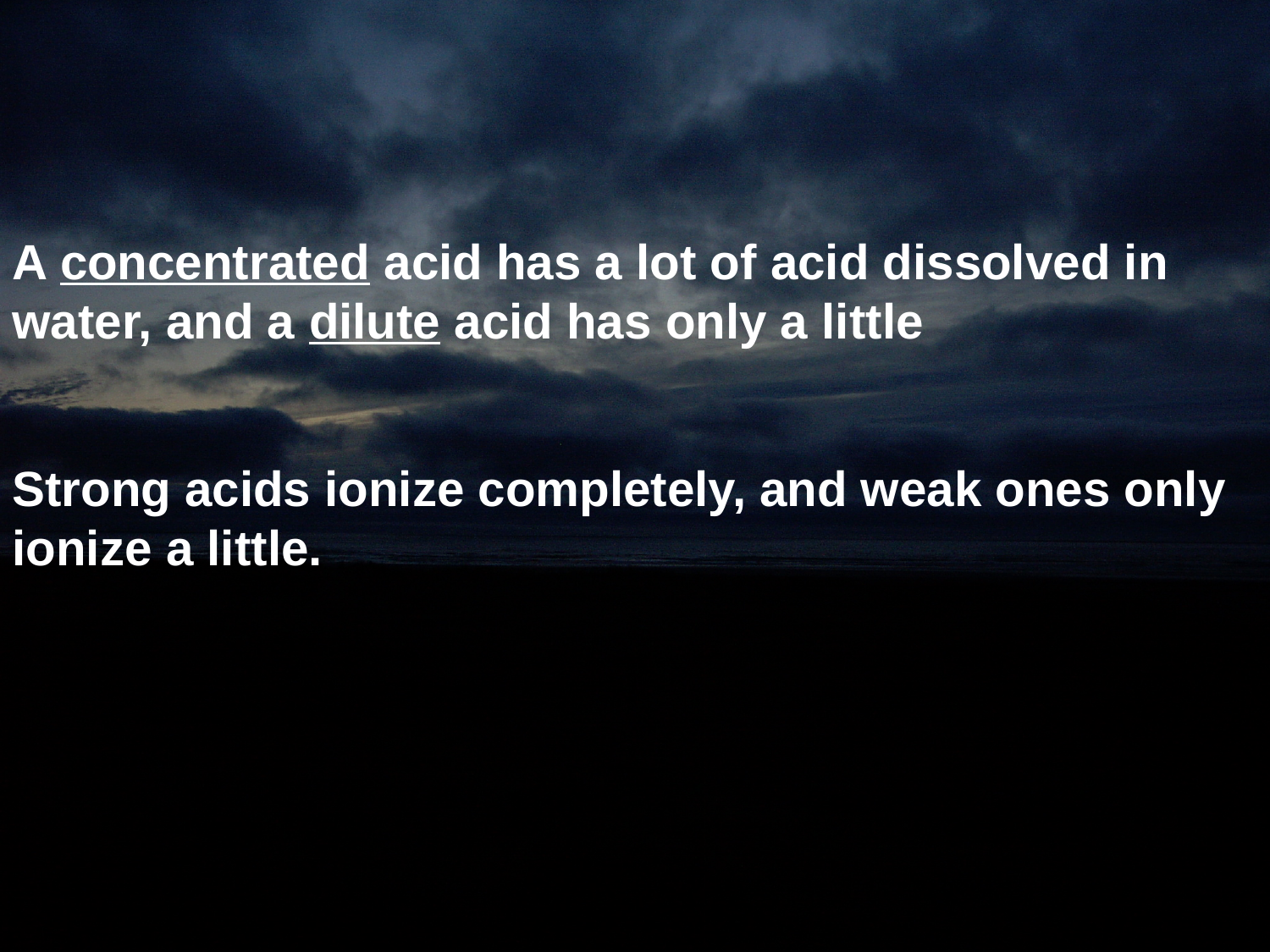

A concentrated acid has a lot of acid dissolved in water, and a dilute acid has only a little

Strong acids ionize completely, and weak ones only ionize a little.